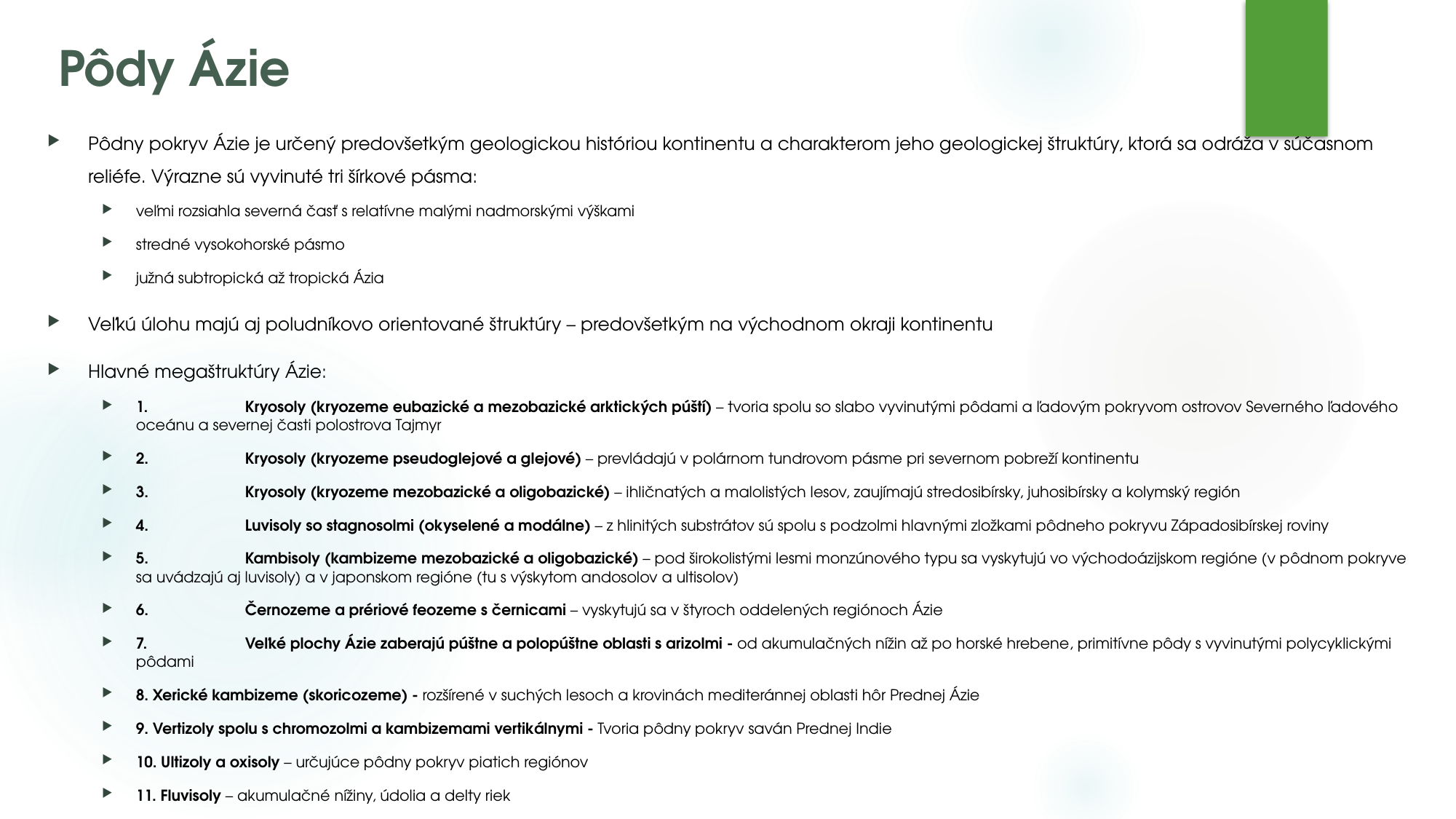

# Pôdy Ázie
Pôdny pokryv Ázie je určený predovšetkým geologickou históriou kontinentu a charakterom jeho geologickej štruktúry, ktorá sa odráža v súčasnom reliéfe. Výrazne sú vyvinuté tri šírkové pásma:
veľmi rozsiahla severná časť s relatívne malými nadmorskými výškami
stredné vysokohorské pásmo
južná subtropická až tropická Ázia
Veľkú úlohu majú aj poludníkovo orientované štruktúry – predovšetkým na východnom okraji kontinentu
Hlavné megaštruktúry Ázie:
1.	Kryosoly (kryozeme eubazické a mezobazické arktických púští) – tvoria spolu so slabo vyvinutými pôdami a ľadovým pokryvom ostrovov Severného ľadového oceánu a severnej časti polostrova Tajmyr
2.	Kryosoly (kryozeme pseudoglejové a glejové) – prevládajú v polárnom tundrovom pásme pri severnom pobreží kontinentu
3.	Kryosoly (kryozeme mezobazické a oligobazické) – ihličnatých a malolistých lesov, zaujímajú stredosibírsky, juhosibírsky a kolymský región
4.	Luvisoly so stagnosolmi (okyselené a modálne) – z hlinitých substrátov sú spolu s podzolmi hlavnými zložkami pôdneho pokryvu Západosibírskej roviny
5.	Kambisoly (kambizeme mezobazické a oligobazické) – pod širokolistými lesmi monzúnového typu sa vyskytujú vo východoázijskom regióne (v pôdnom pokryve sa uvádzajú aj luvisoly) a v japonskom regióne (tu s výskytom andosolov a ultisolov)
6.	Černozeme a prériové feozeme s černicami – vyskytujú sa v štyroch oddelených regiónoch Ázie
7.	Veľké plochy Ázie zaberajú púštne a polopúštne oblasti s arizolmi - od akumulačných nížin až po horské hrebene, primitívne pôdy s vyvinutými polycyklickými pôdami
8. Xerické kambizeme (skoricozeme) - rozšírené v suchých lesoch a krovinách mediteránnej oblasti hôr Prednej Ázie
9. Vertizoly spolu s chromozolmi a kambizemami vertikálnymi - Tvoria pôdny pokryv saván Prednej Indie
10. Ultizoly a oxisoly – určujúce pôdny pokryv piatich regiónov
11. Fluvisoly – akumulačné nížiny, údolia a delty riek